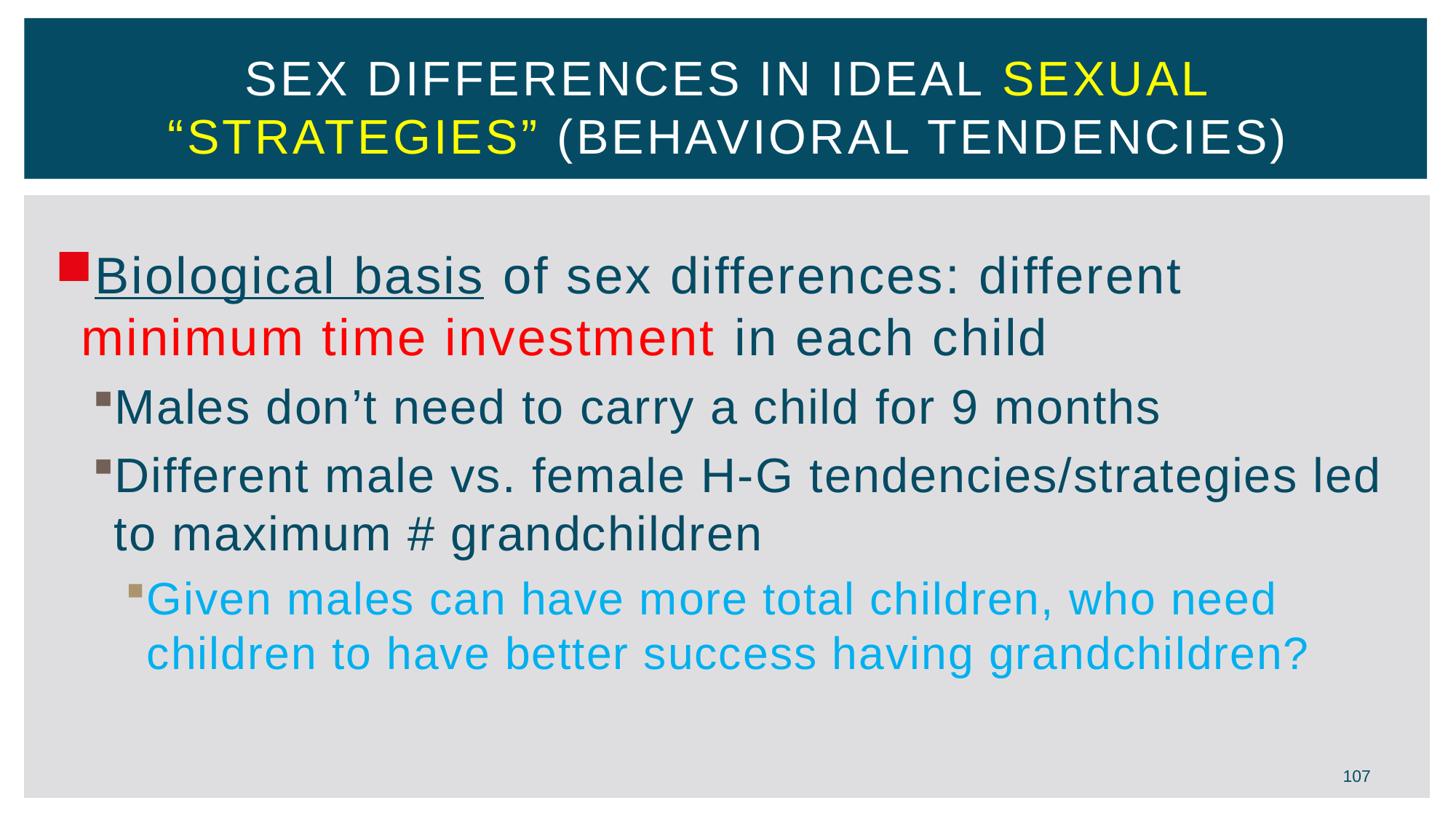

# Sex differences in ideal sexual “strategies” (behavioral tendencies)

Biological basis of sex differences: different minimum time investment in each child
Males don’t need to carry a child for 9 months
Different male vs. female H-G tendencies/strategies led to maximum # grandchildren
Given males can have more total children, who need children to have better success having grandchildren?

107